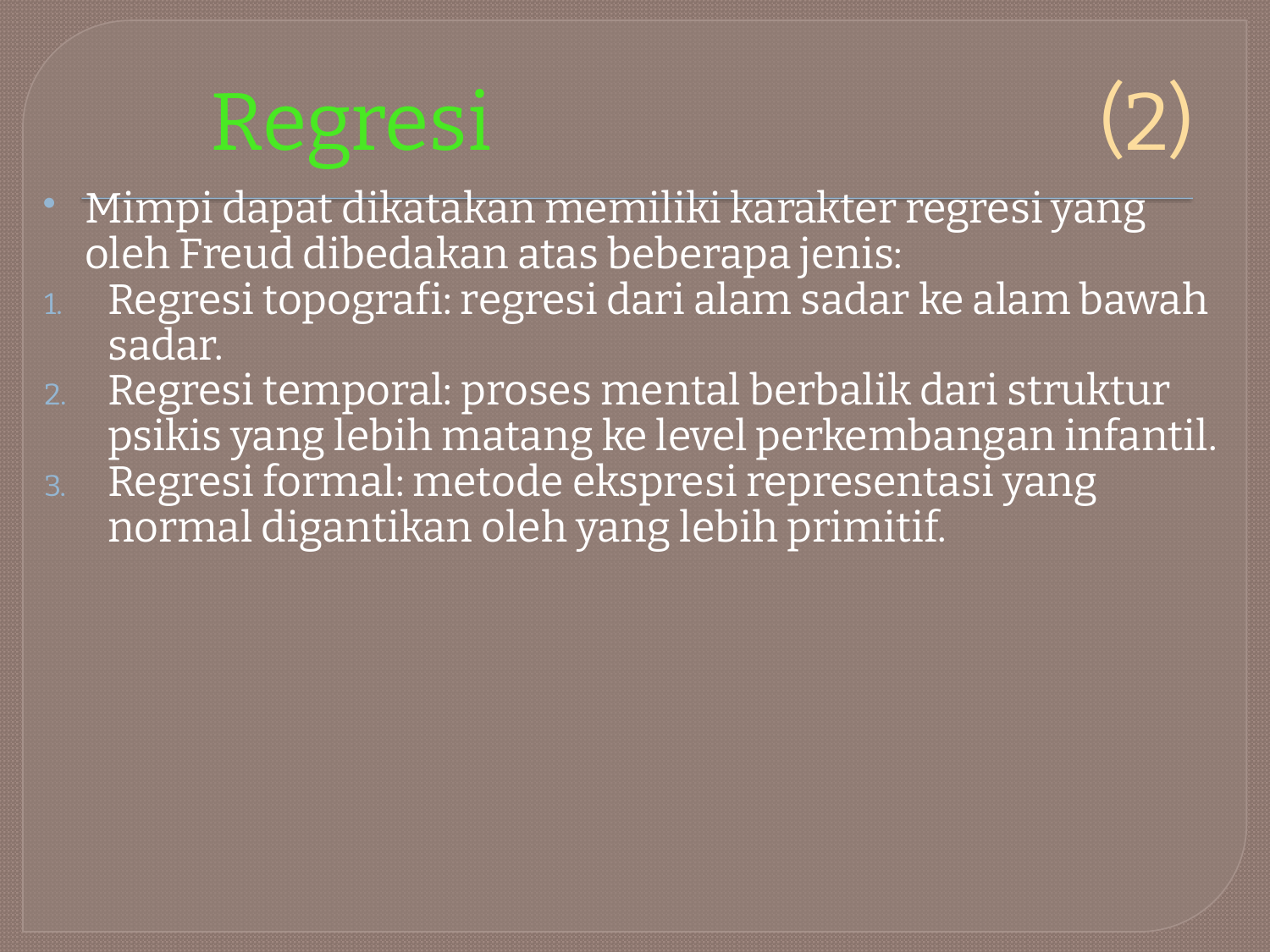

# Regresi					(2)
Mimpi dapat dikatakan memiliki karakter regresi yang oleh Freud dibedakan atas beberapa jenis:
Regresi topografi: regresi dari alam sadar ke alam bawah sadar.
Regresi temporal: proses mental berbalik dari struktur psikis yang lebih matang ke level perkembangan infantil.
Regresi formal: metode ekspresi representasi yang normal digantikan oleh yang lebih primitif.